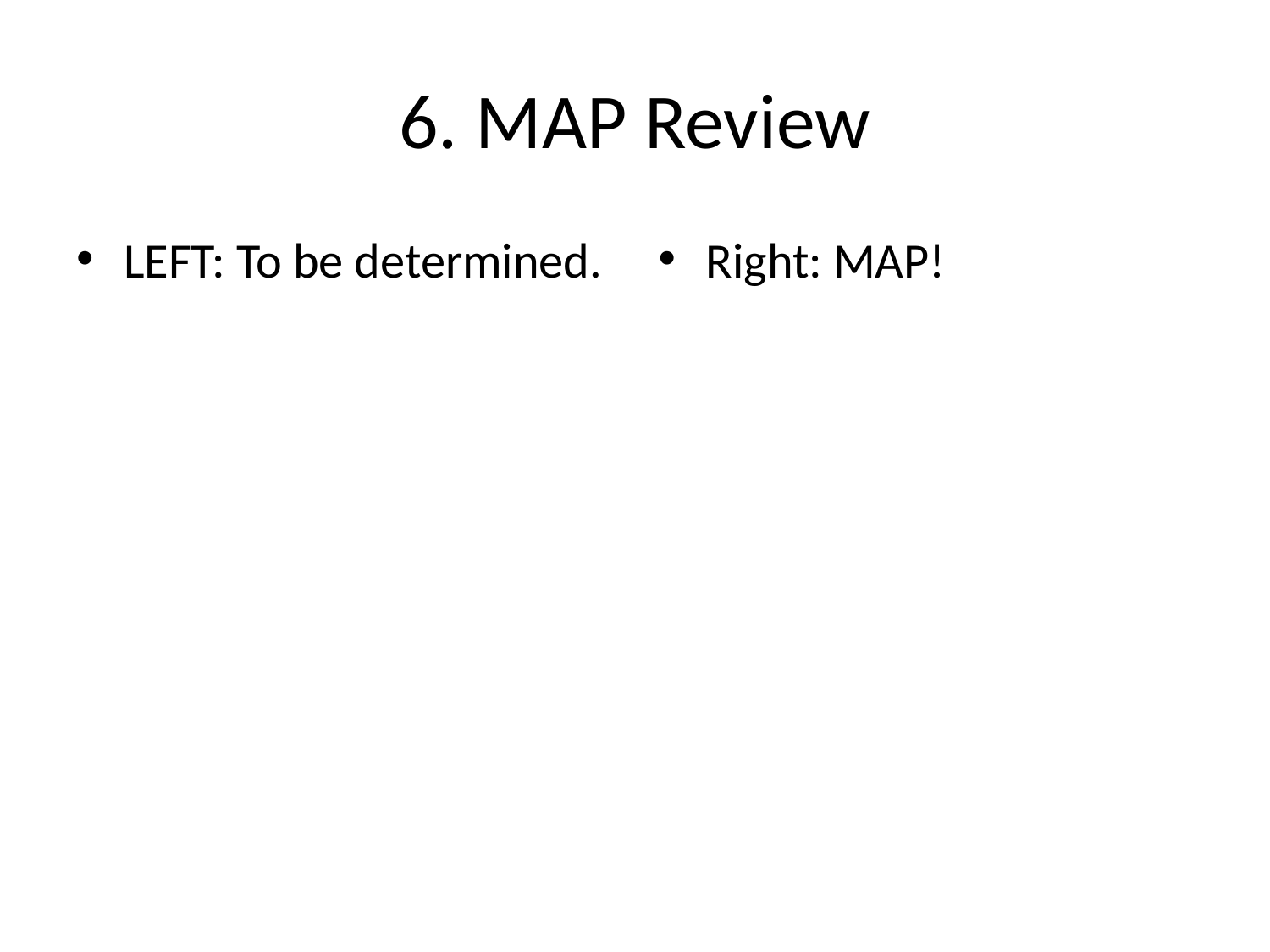

# 6. MAP Review
LEFT: To be determined.
Right: MAP!